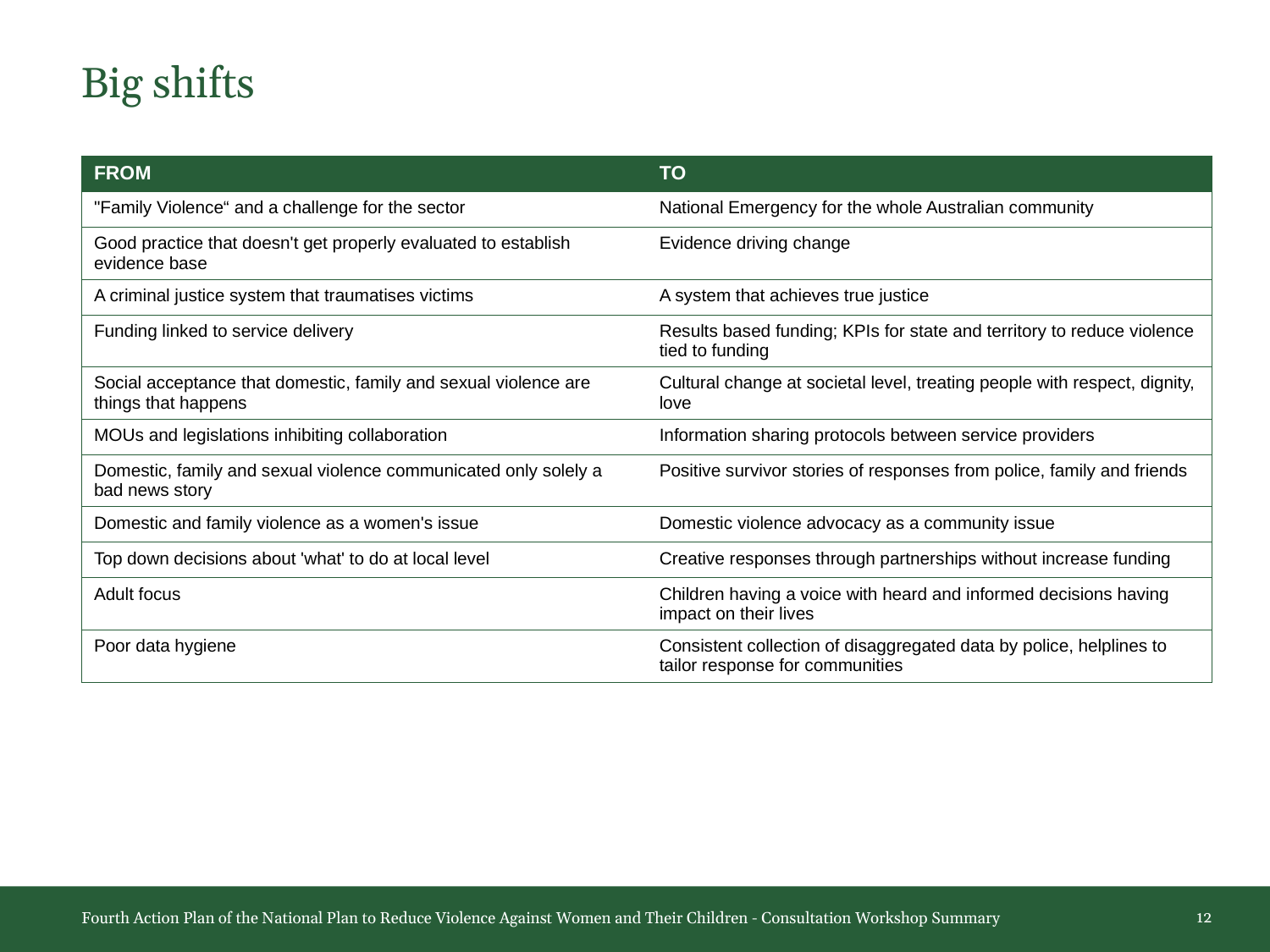

# Big shifts
| FROM | TO |
| --- | --- |
| "Family Violence“ and a challenge for the sector | National Emergency for the whole Australian community |
| Good practice that doesn't get properly evaluated to establish evidence base | Evidence driving change |
| A criminal justice system that traumatises victims | A system that achieves true justice |
| Funding linked to service delivery | Results based funding; KPIs for state and territory to reduce violence tied to funding |
| Social acceptance that domestic, family and sexual violence are things that happens | Cultural change at societal level, treating people with respect, dignity, love |
| MOUs and legislations inhibiting collaboration | Information sharing protocols between service providers |
| Domestic, family and sexual violence communicated only solely a bad news story | Positive survivor stories of responses from police, family and friends |
| Domestic and family violence as a women's issue | Domestic violence advocacy as a community issue |
| Top down decisions about 'what' to do at local level | Creative responses through partnerships without increase funding |
| Adult focus | Children having a voice with heard and informed decisions having impact on their lives |
| Poor data hygiene | Consistent collection of disaggregated data by police, helplines to tailor response for communities |
Fourth Action Plan of the National Plan to Reduce Violence Against Women and Their Children - Consultation Workshop Summary
12